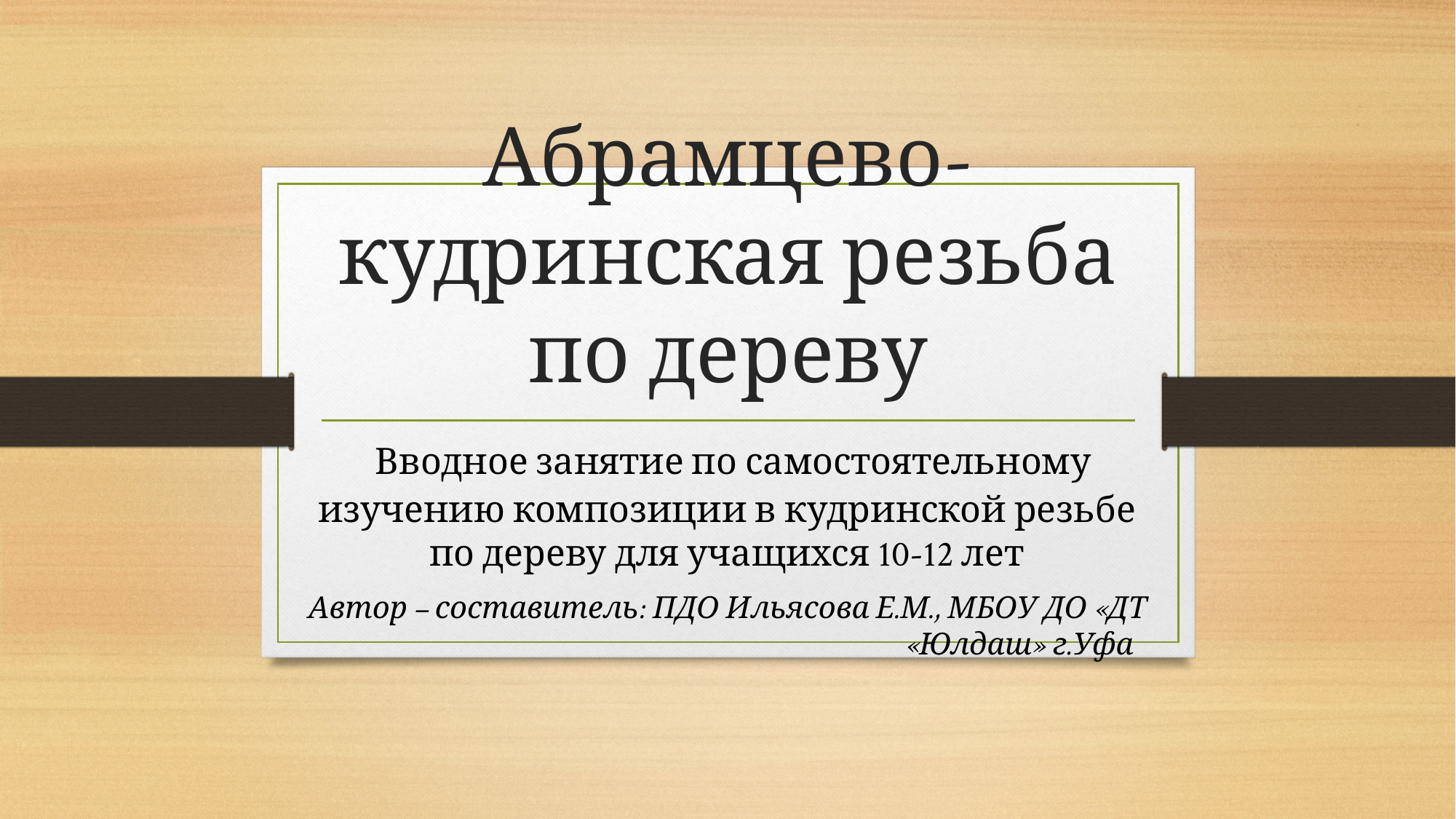

# Абрамцево-кудринская резьба по дереву
 Вводное занятие по самостоятельному изучению композиции в кудринской резьбе по дереву для учащихся 10-12 лет
Автор – составитель: ПДО Ильясова Е.М., МБОУ ДО «ДТ «Юлдаш» г.Уфа